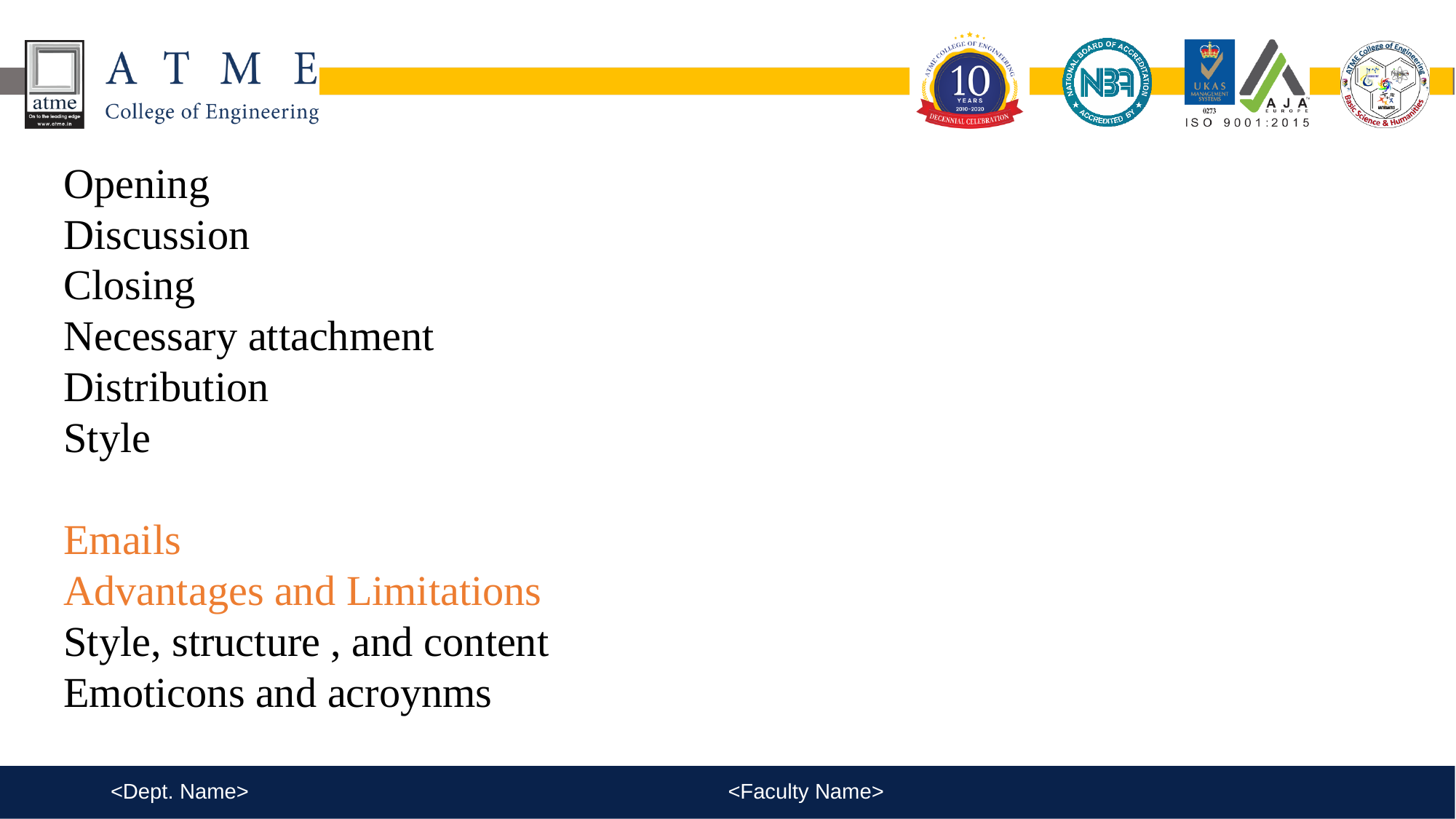

Opening
Discussion
Closing
Necessary attachment
Distribution
Style

Emails
Advantages and Limitations
Style, structure , and content
Emoticons and acroynms